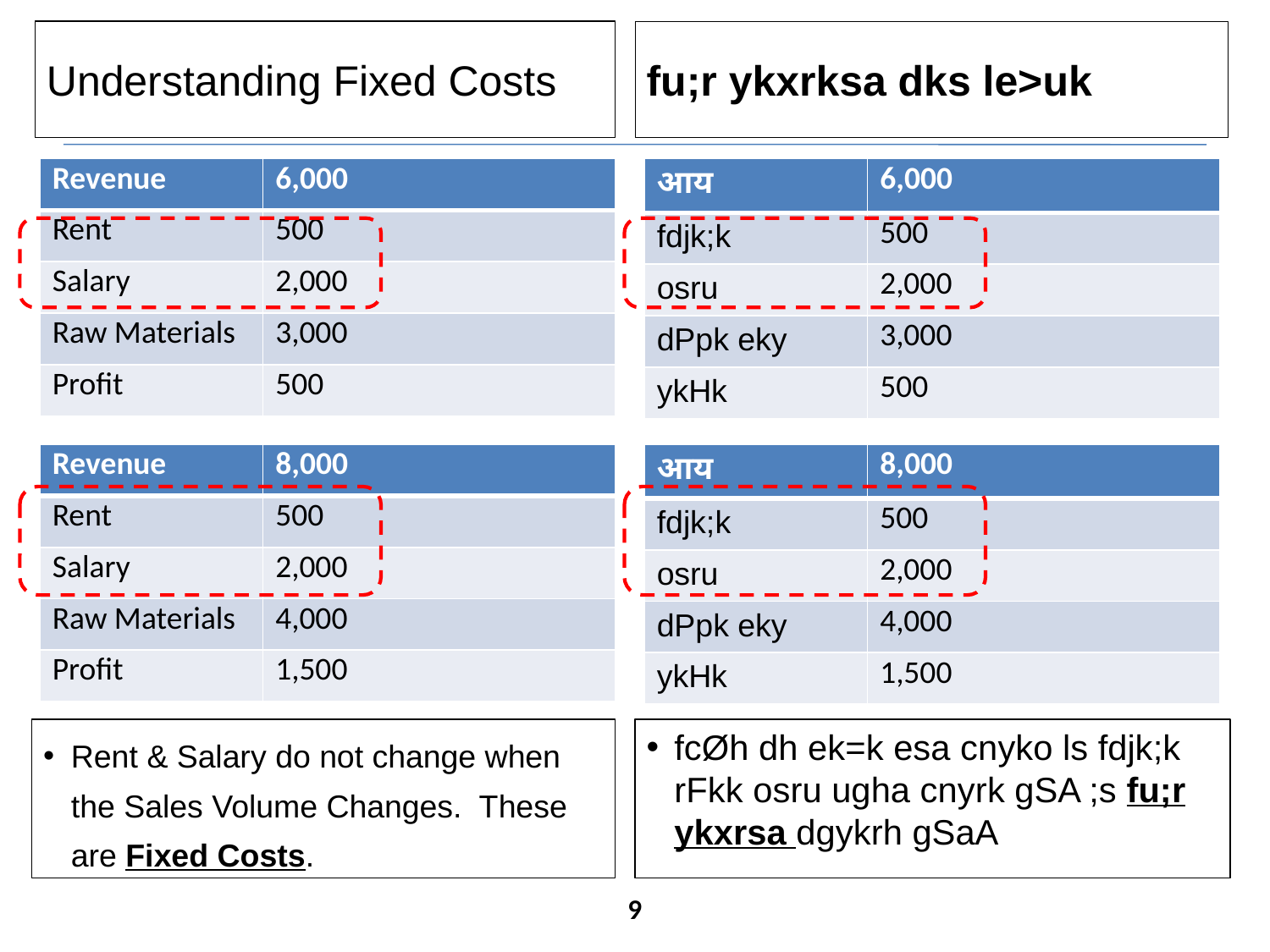

Understanding Fixed Costs
fu;r ykxrksa dks le>uk
| Revenue | 6,000 |
| --- | --- |
| Rent | 500 |
| Salary | 2,000 |
| Raw Materials | 3,000 |
| Profit | 500 |
| आय | 6,000 |
| --- | --- |
| fdjk;k | 500 |
| osru | 2,000 |
| dPpk eky | 3,000 |
| ykHk | 500 |

| Revenue | 8,000 |
| --- | --- |
| Rent | 500 |
| Salary | 2,000 |
| Raw Materials | 4,000 |
| Profit | 1,500 |
| आय | 8,000 |
| --- | --- |
| fdjk;k | 500 |
| osru | 2,000 |
| dPpk eky | 4,000 |
| ykHk | 1,500 |

Rent & Salary do not change when the Sales Volume Changes.  These are Fixed Costs.
fcØh dh ek=k esa cnyko ls fdjk;k rFkk osru ugha cnyrk gSA ;s fu;r ykxrsa dgykrh gSaA
9